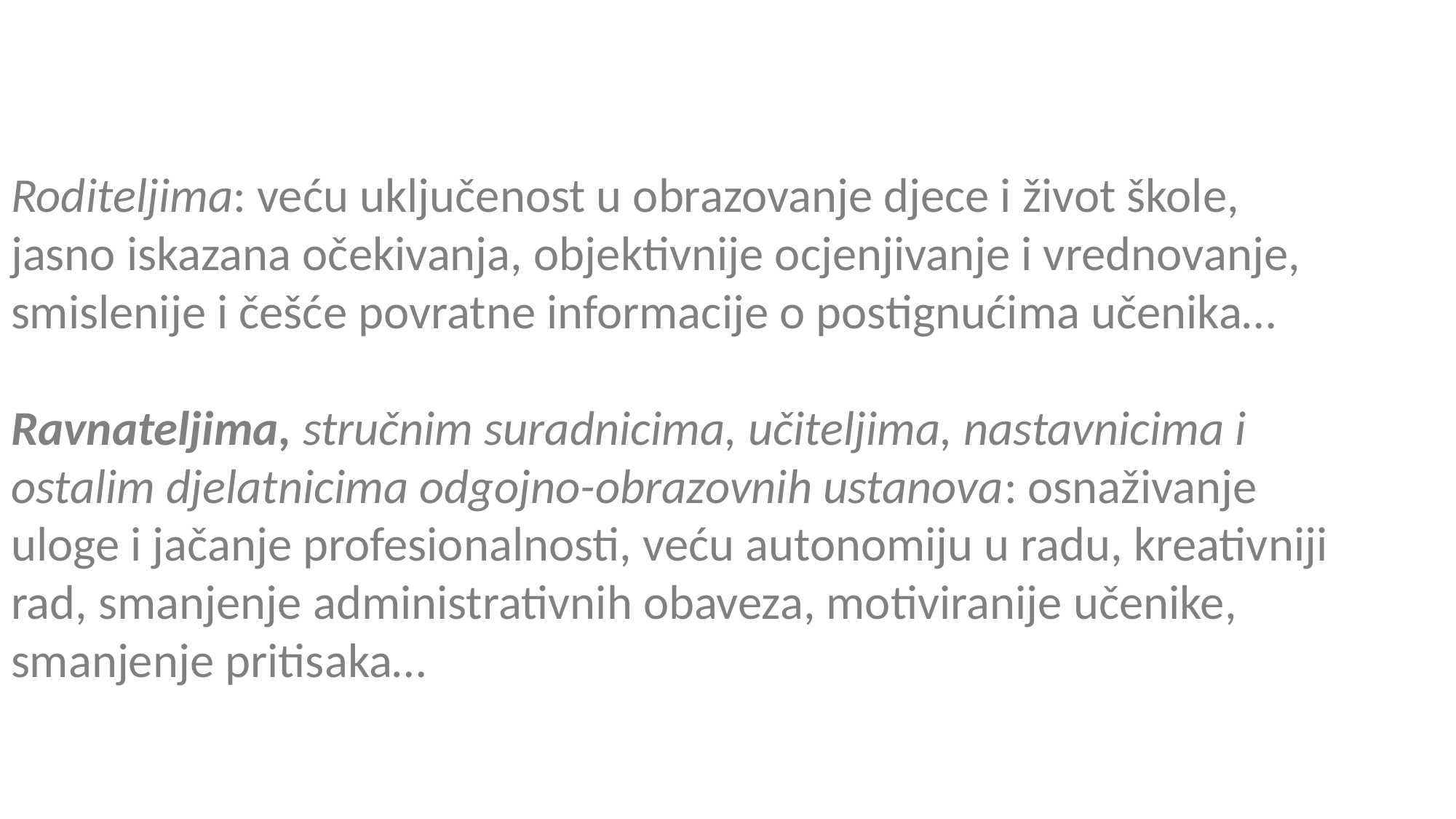

Roditeljima: veću uključenost u obrazovanje djece i život škole, jasno iskazana očekivanja, objektivnije ocjenjivanje i vrednovanje, smislenije i češće povratne informacije o postignućima učenika…

Ravnateljima, stručnim suradnicima, učiteljima, nastavnicima i ostalim djelatnicima odgojno-obrazovnih ustanova: osnaživanje uloge i jačanje profesionalnosti, veću autonomiju u radu, kreativniji rad, smanjenje administrativnih obaveza, motiviranije učenike, smanjenje pritisaka…